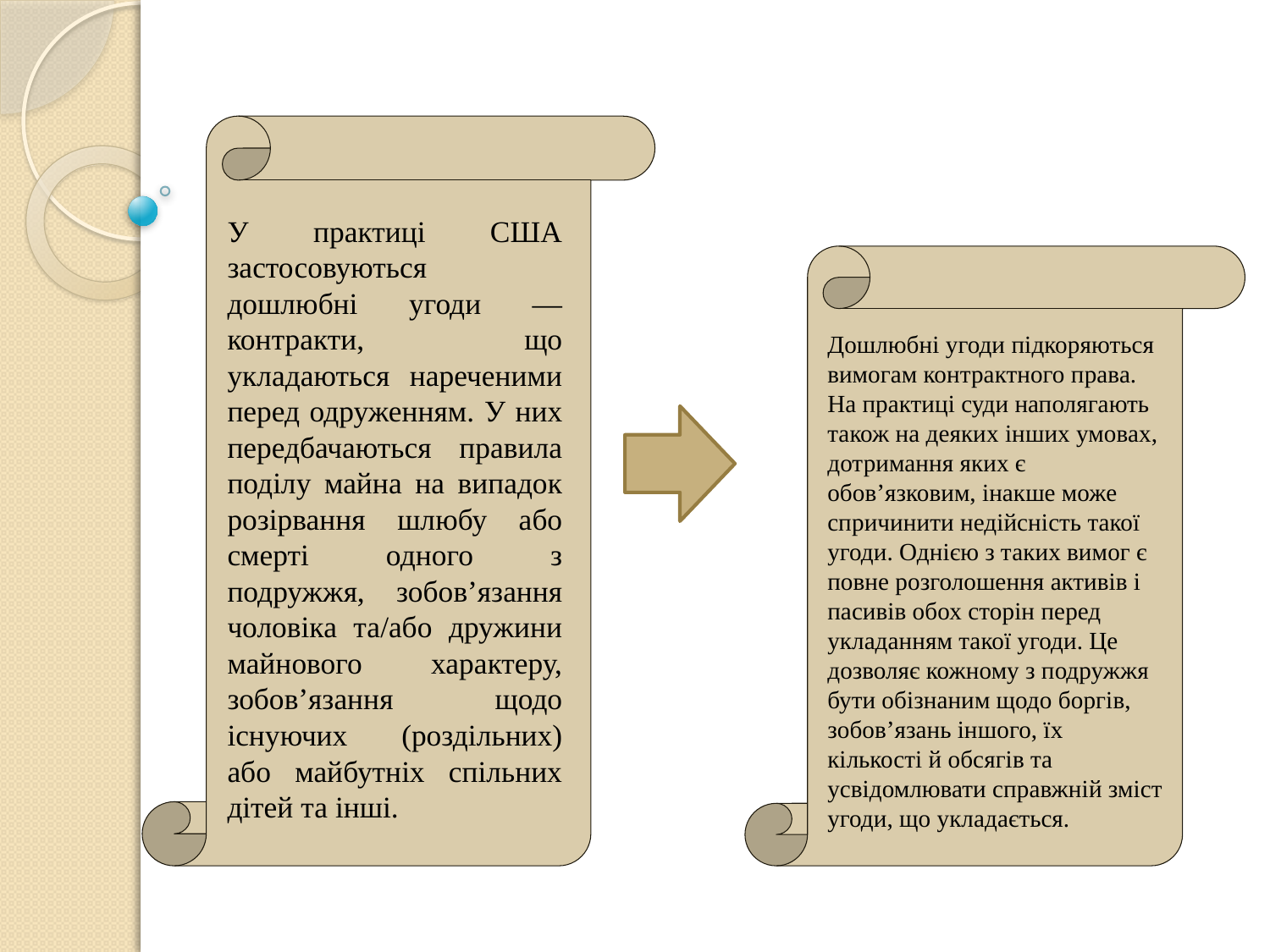

У практиці США застосовуються дошлюбні угоди — контракти, що укладаються нареченими перед одруженням. У них передбачаються правила поділу майна на випадок розірвання шлюбу або смерті одного з подружжя, зобов’язання чоловіка та/або дружини майнового характеру, зобов’язання щодо існуючих (роз­дільних) або майбутніх спільних дітей та інші.

Дошлюбні угоди підкоряються вимогам контрактного права. На практиці суди наполягають також на деяких інших умовах, дотримання яких є обов’язковим, інакше може спричинити недійсність такої угоди. Однією з таких вимог є повне розголошення активів і пасивів обох сторін перед укладанням такої угоди. Це дозволяє кожному з подружжя бути обізнаним щодо боргів, зобов’язань іншого, їх кількості й обсягів та усвідомлювати справж­ній зміст угоди, що укладається.